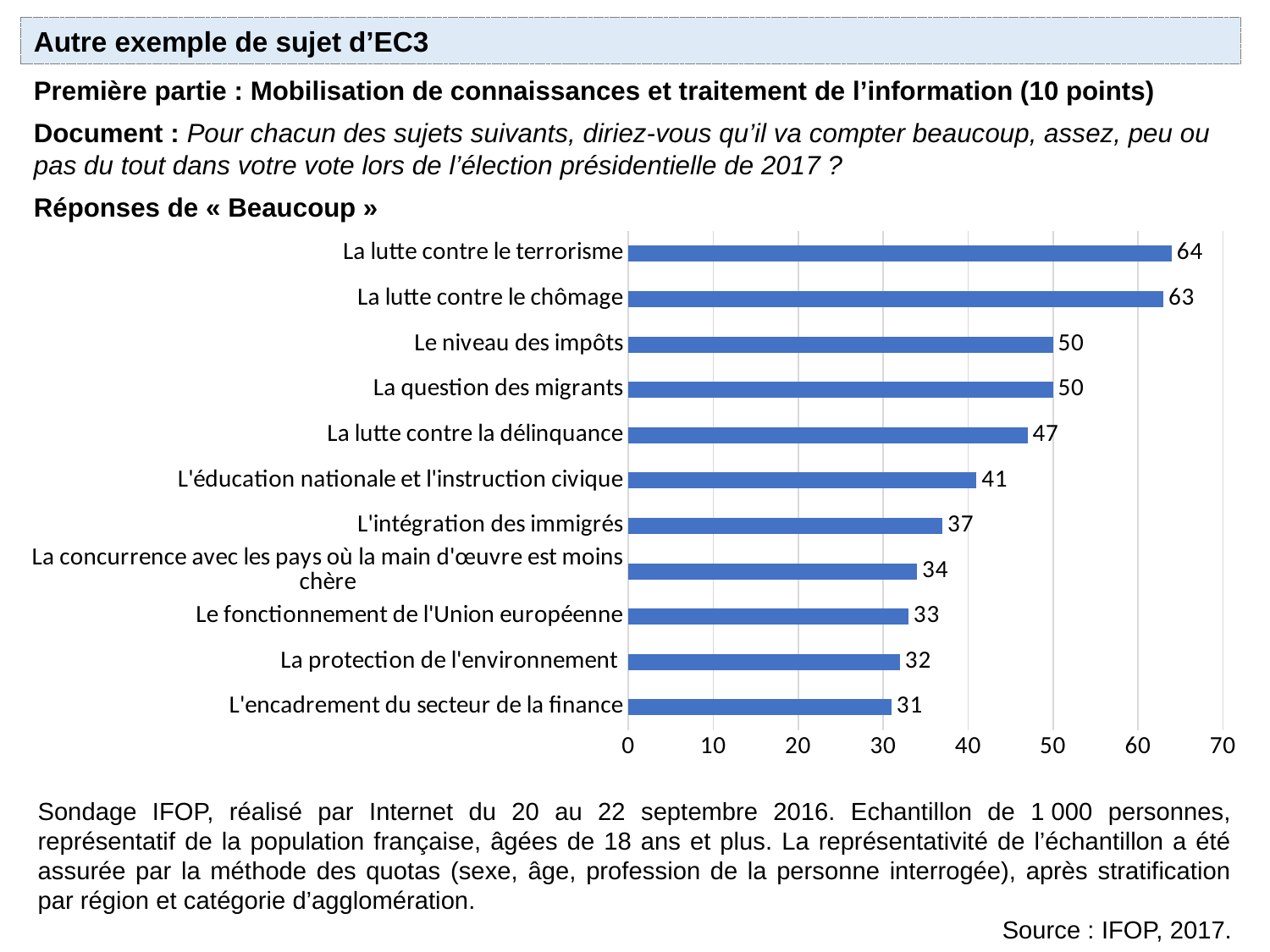

Autre exemple de sujet d’EC3
Première partie : Mobilisation de connaissances et traitement de l’information (10 points)
Document : Pour chacun des sujets suivants, diriez-vous qu’il va compter beaucoup, assez, peu ou pas du tout dans votre vote lors de l’élection présidentielle de 2017 ?
Réponses de « Beaucoup »

### Chart

| Category | en % |
|---|---|
| L'encadrement du secteur de la finance | 31.0 |
| La protection de l'environnement  | 32.0 |
| Le fonctionnement de l'Union européenne | 33.0 |
| La concurrence avec les pays où la main d'œuvre est moins chère | 34.0 |
| L'intégration des immigrés | 37.0 |
| L'éducation nationale et l'instruction civique | 41.0 |
| La lutte contre la délinquance | 47.0 |
| La question des migrants | 50.0 |
| Le niveau des impôts | 50.0 |
| La lutte contre le chômage | 63.0 |
| La lutte contre le terrorisme | 64.0 |
Sondage IFOP, réalisé par Internet du 20 au 22 septembre 2016. Echantillon de 1 000 personnes, représentatif de la population française, âgées de 18 ans et plus. La représentativité de l’échantillon a été assurée par la méthode des quotas (sexe, âge, profession de la personne interrogée), après stratification par région et catégorie d’agglomération.
Source : IFOP, 2017.